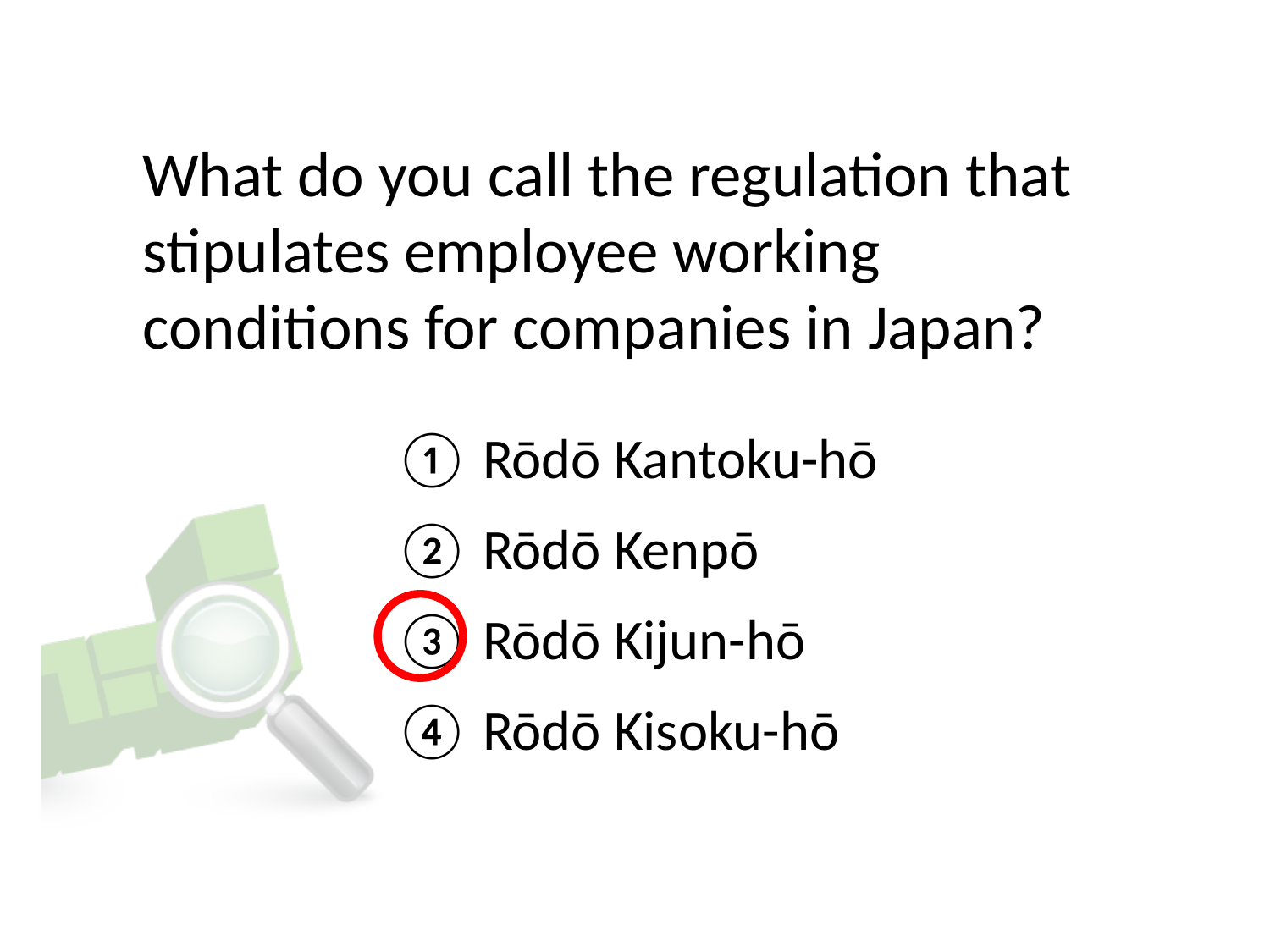

# What do you call the regulation that stipulates employee working conditions for companies in Japan?
① Rōdō Kantoku-hō
② Rōdō Kenpō
③ Rōdō Kijun-hō
④ Rōdō Kisoku-hō